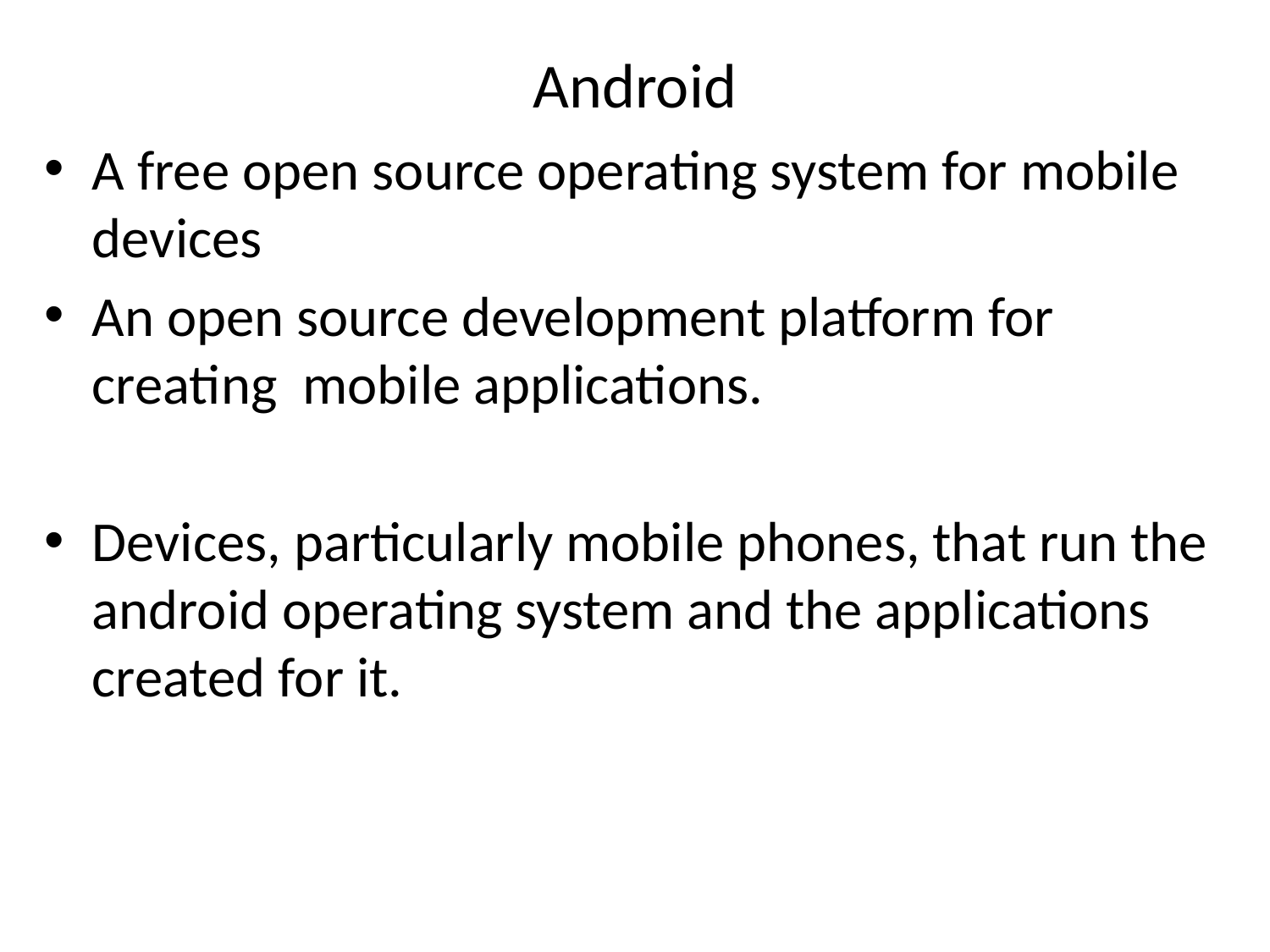

# Android
A free open source operating system for mobile devices
An open source development platform for creating  mobile applications.

Devices, particularly mobile phones, that run the android operating system and the applications created for it.